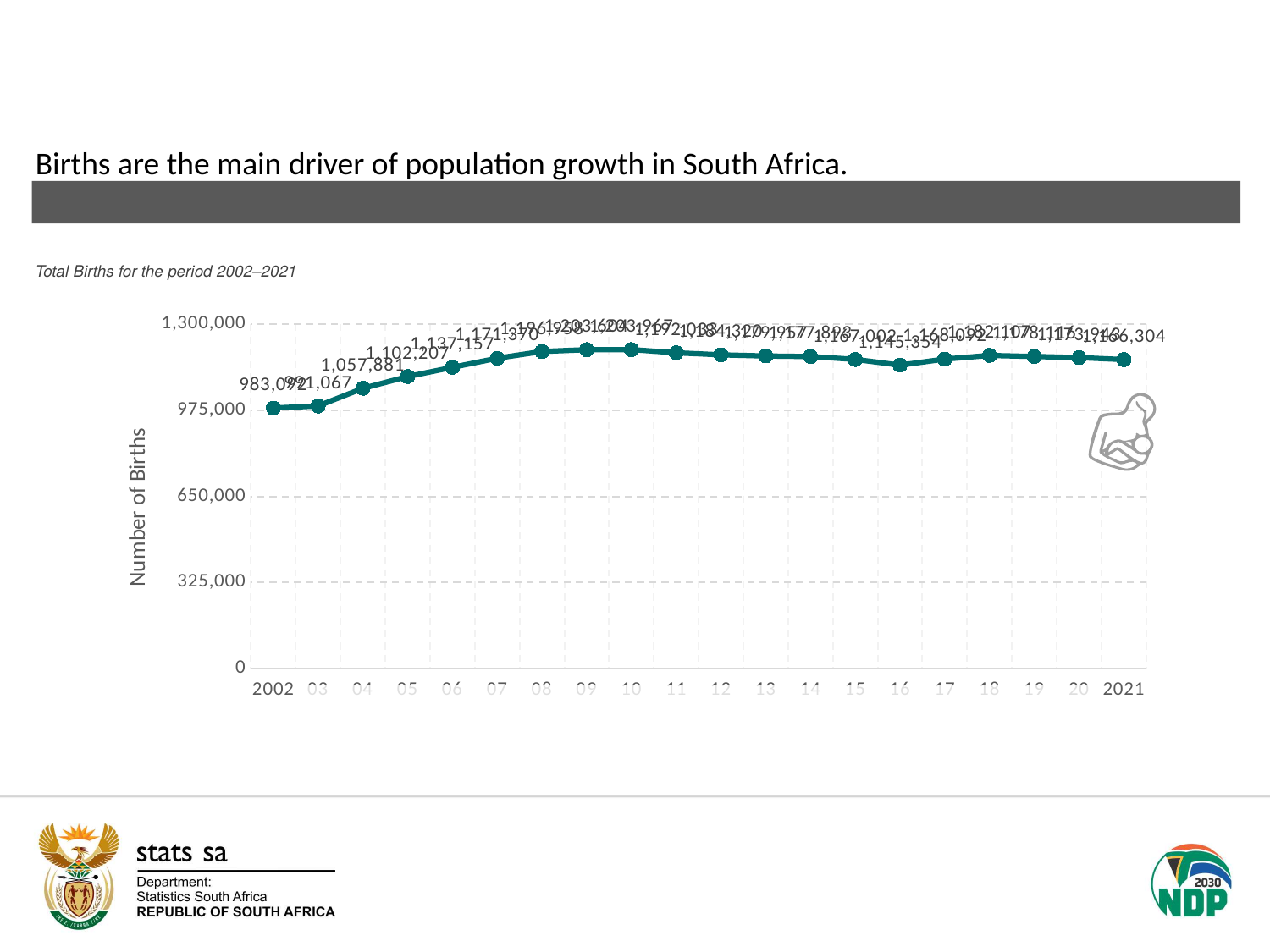

Births are the main driver of population growth in South Africa.

Total Births for the period 2002–2021

### Chart

| Category | Births |
|---|---|
| 2002 | 983092.0 |
| 03 | 991067.0 |
| 04 | 1057881.0 |
| 05 | 1102207.0 |
| 06 | 1137157.0 |
| 07 | 1171370.0 |
| 08 | 1196958.0 |
| 09 | 1203604.0 |
| 10 | 1203967.0 |
| 11 | 1192033.0 |
| 12 | 1184320.0 |
| 13 | 1179957.0 |
| 14 | 1177893.0 |
| 15 | 1167002.0 |
| 16 | 1145354.0 |
| 17 | 1168092.0 |
| 18 | 1182107.0 |
| 19 | 1178116.0 |
| 20 | 1173943.0 |
| 2021 | 1166304.0 |